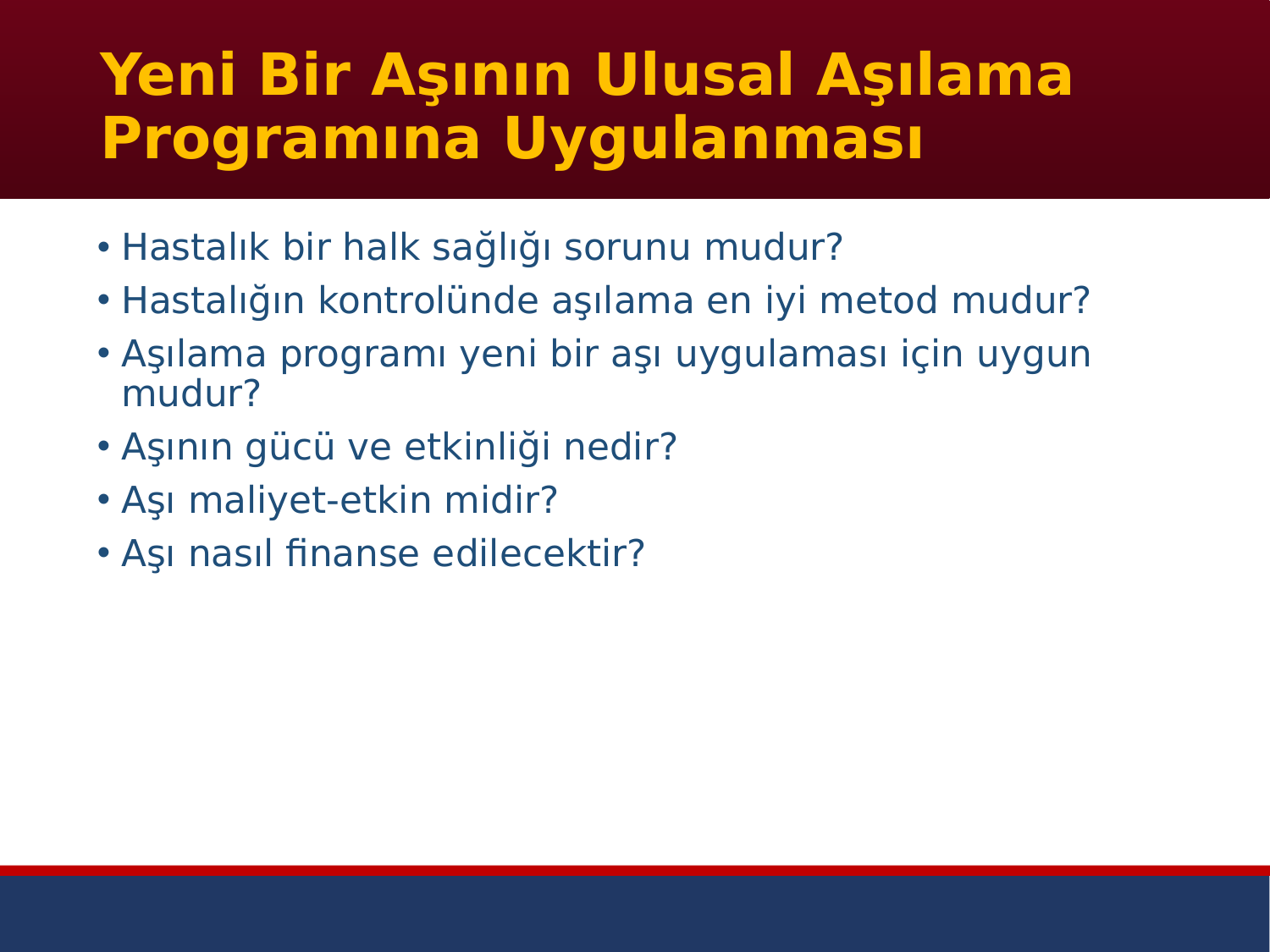

# Yeni Bir Aşının Ulusal Aşılama Programına Uygulanması
Hastalık bir halk sağlığı sorunu mudur?
Hastalığın kontrolünde aşılama en iyi metod mudur?
Aşılama programı yeni bir aşı uygulaması için uygun mudur?
Aşının gücü ve etkinliği nedir?
Aşı maliyet-etkin midir?
Aşı nasıl finanse edilecektir?